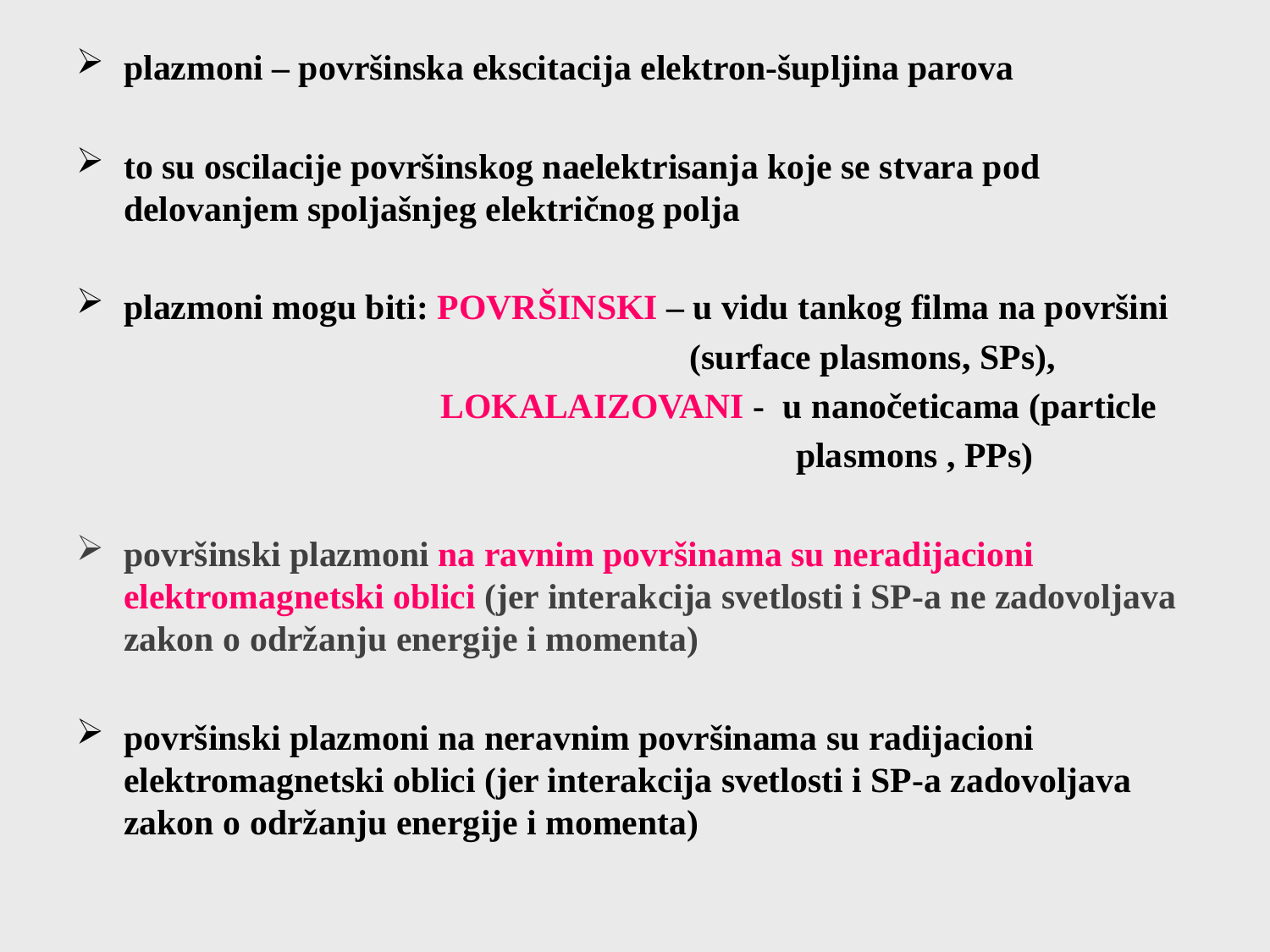

# plazmoni – površinska ekscitacija elektron-šupljina parova

to su oscilacije površinskog naelektrisanja koje se stvara pod delovanjem spoljašnjeg električnog polja

plazmoni mogu biti: POVRŠINSKI – u vidu tankog filma na površini
                                                                     (surface plasmons, SPs),
                                         LOKALAIZOVANI -  u nanočeticama (particle
                                                                                 plasmons , PPs)

površinski plazmoni na ravnim površinama su neradijacioni elektromagnetski oblici (jer interakcija svetlosti i SP-a ne zadovoljava zakon o održanju energije i momenta)

površinski plazmoni na neravnim površinama su radijacioni elektromagnetski oblici (jer interakcija svetlosti i SP-a zadovoljava zakon o održanju energije i momenta)